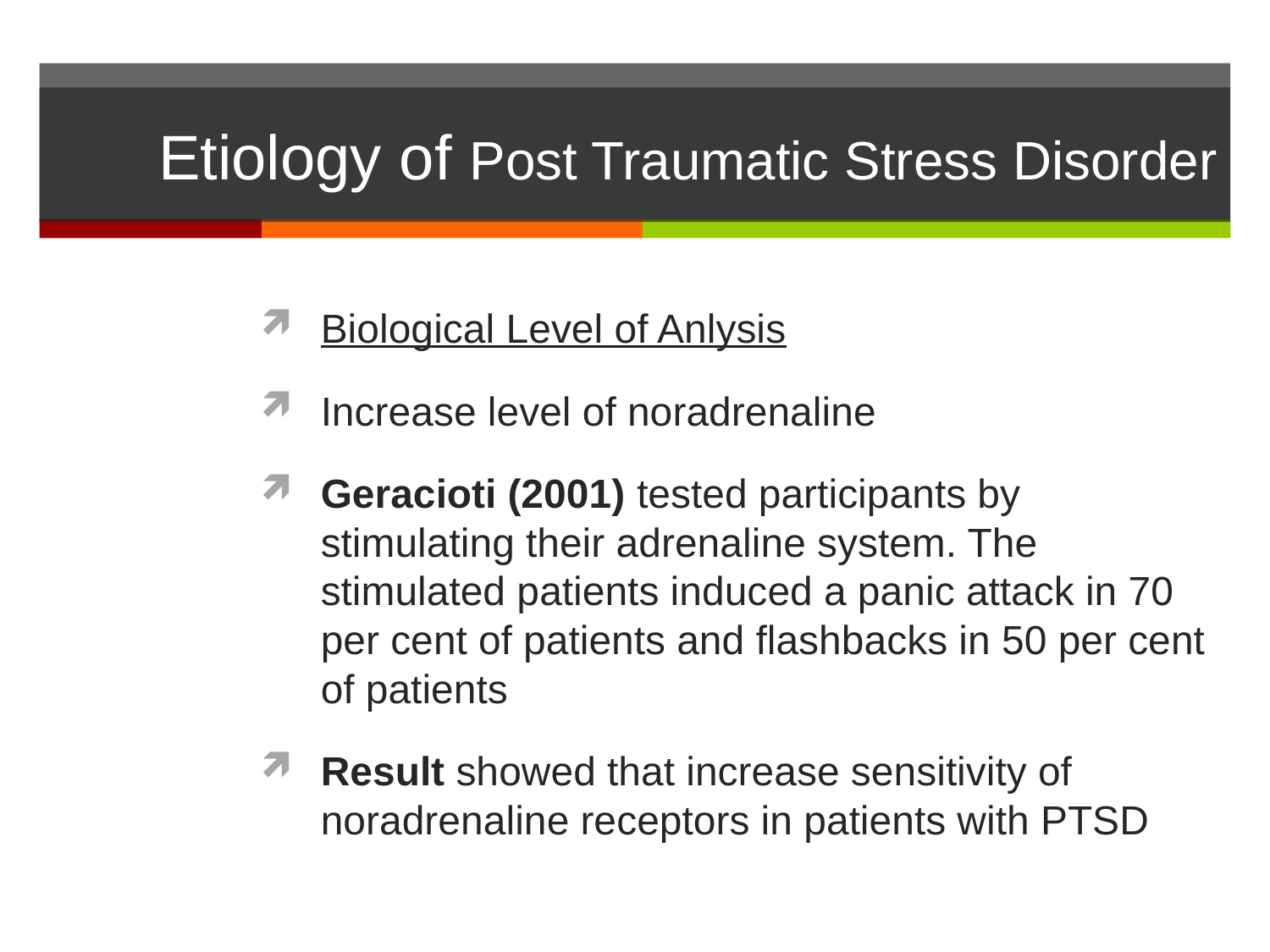

# Etiology of Post Traumatic Stress Disorder
Biological Level of Anlysis
Increase level of noradrenaline
Geracioti (2001) tested participants by stimulating their adrenaline system. The stimulated patients induced a panic attack in 70 per cent of patients and flashbacks in 50 per cent of patients
Result showed that increase sensitivity of noradrenaline receptors in patients with PTSD